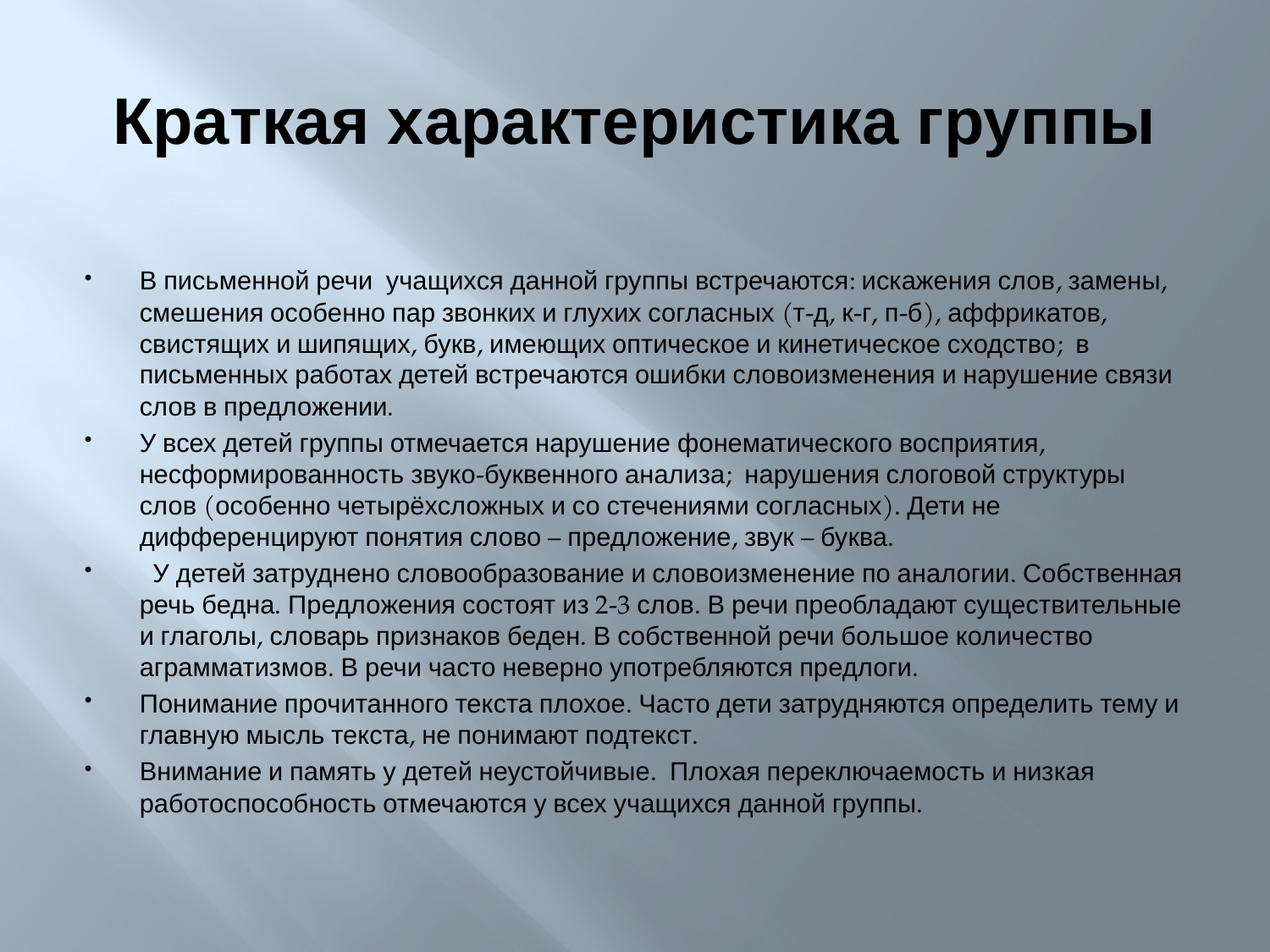

# Краткая характеристика группы

В письменной речи  учащихся данной группы встречаются: искажения слов, замены, смешения особенно пар звонких и глухих согласных (т-д, к-г, п-б), аффрикатов, свистящих и шипящих, букв, имеющих оптическое и кинетическое сходство;  в письменных работах детей встречаются ошибки словоизменения и нарушение связи слов в предложении.
У всех детей группы отмечается нарушение фонематического восприятия, несформированность звуко-буквенного анализа;  нарушения слоговой структуры слов (особенно четырёхсложных и со стечениями согласных). Дети не дифференцируют понятия слово – предложение, звук – буква.
  У детей затруднено словообразование и словоизменение по аналогии. Собственная речь бедна. Предложения состоят из 2-3 слов. В речи преобладают существительные и глаголы, словарь признаков беден. В собственной речи большое количество аграмматизмов. В речи часто неверно употребляются предлоги.
Понимание прочитанного текста плохое. Часто дети затрудняются определить тему и главную мысль текста, не понимают подтекст.
Внимание и память у детей неустойчивые.  Плохая переключаемость и низкая работоспособность отмечаются у всех учащихся данной группы.